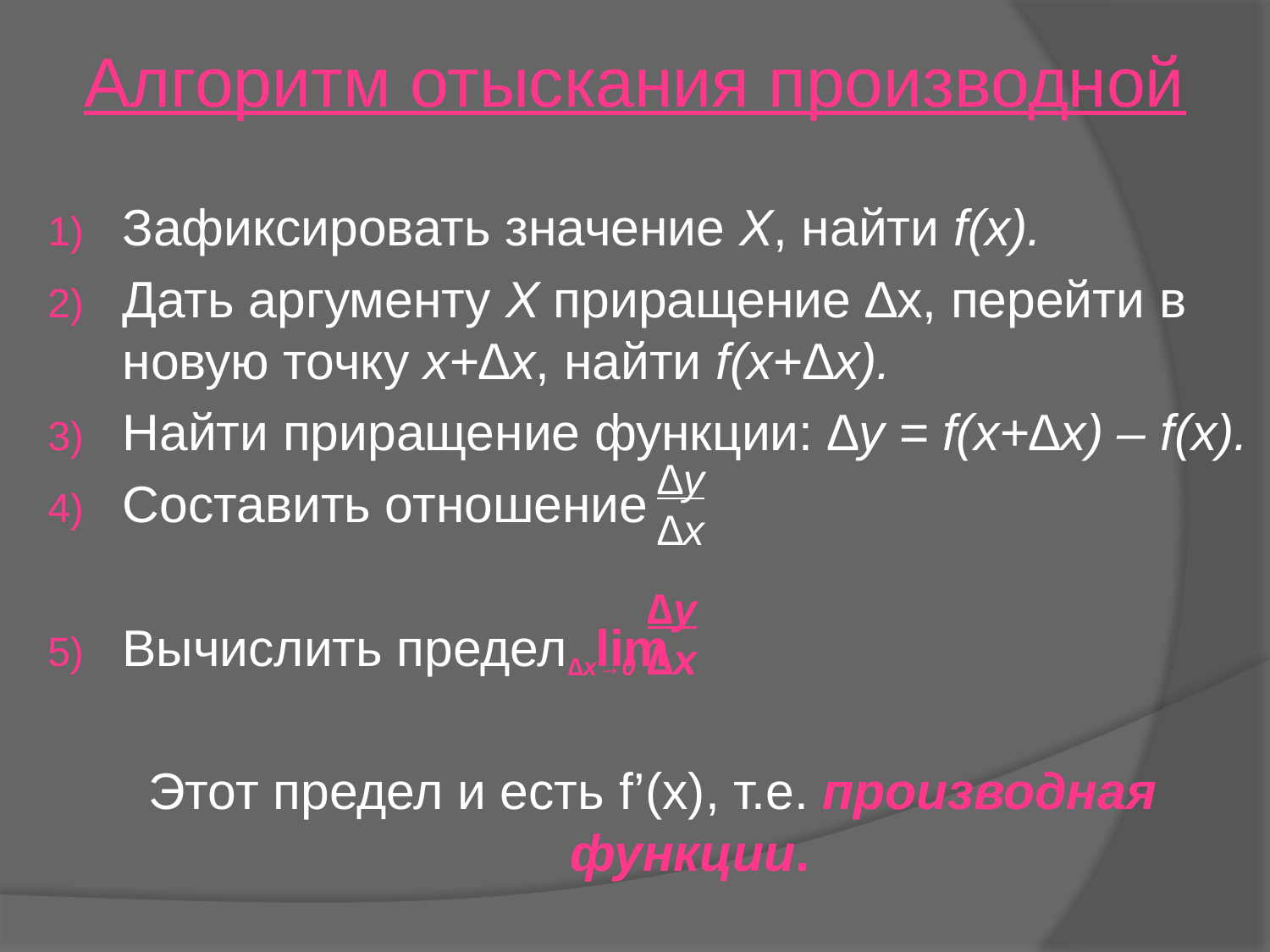

# Алгоритм отыскания производной
Зафиксировать значение Х, найти f(x).
Дать аргументу Х приращение ∆х, перейти в новую точку х+∆х, найти f(x+∆x).
Найти приращение функции: ∆у = f(x+∆x) – f(x).
Составить отношение

Вычислить предел  lim

Этот предел и есть f’(x), т.е. производная функции.
∆у
∆х
∆у
∆х
∆x→0